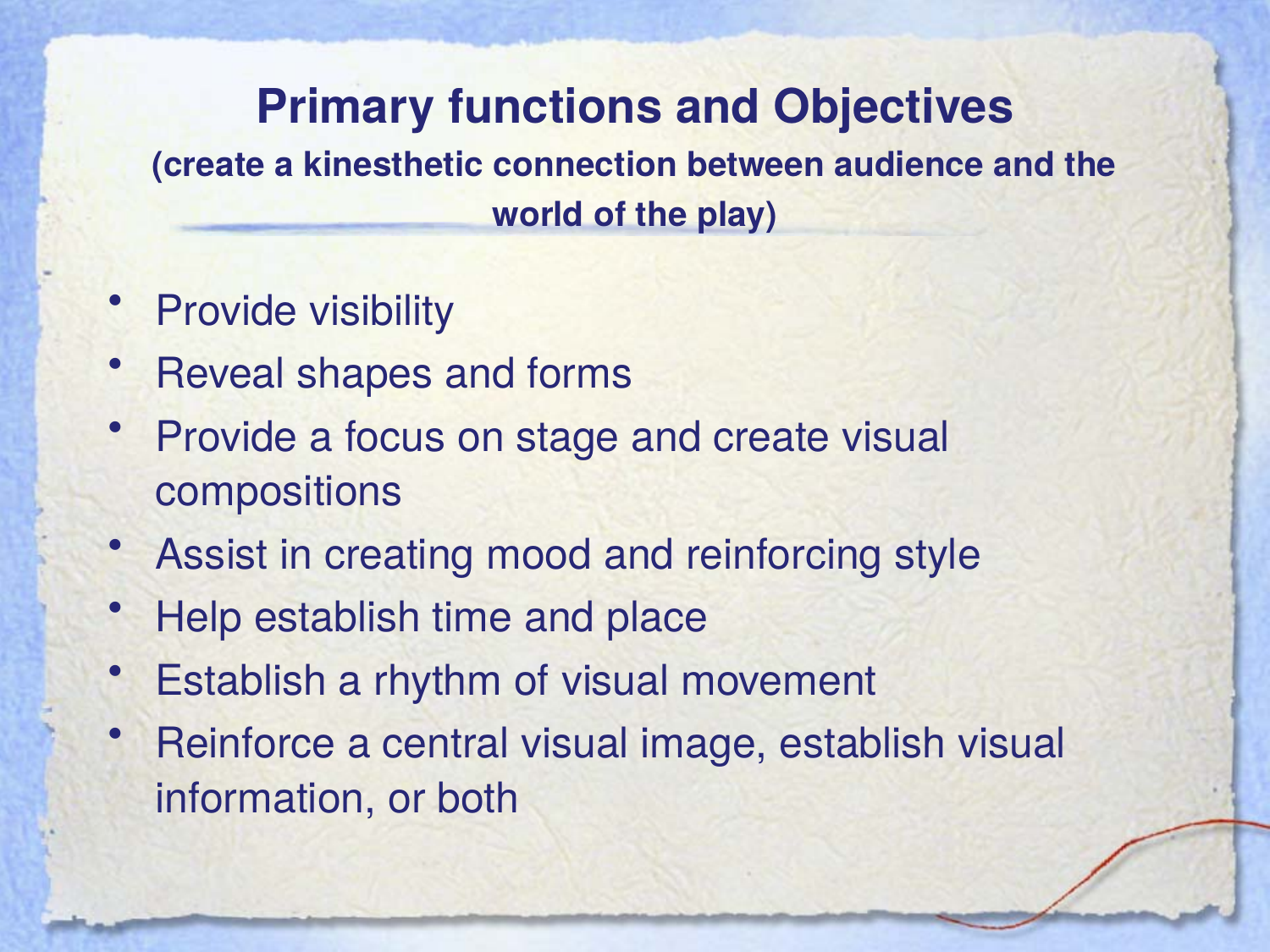

Primary functions and Objectives
(create a kinesthetic connection between audience and the world of the play)
Provide visibility
Reveal shapes and forms
Provide a focus on stage and create visual compositions
Assist in creating mood and reinforcing style
Help establish time and place
Establish a rhythm of visual movement
Reinforce a central visual image, establish visual information, or both